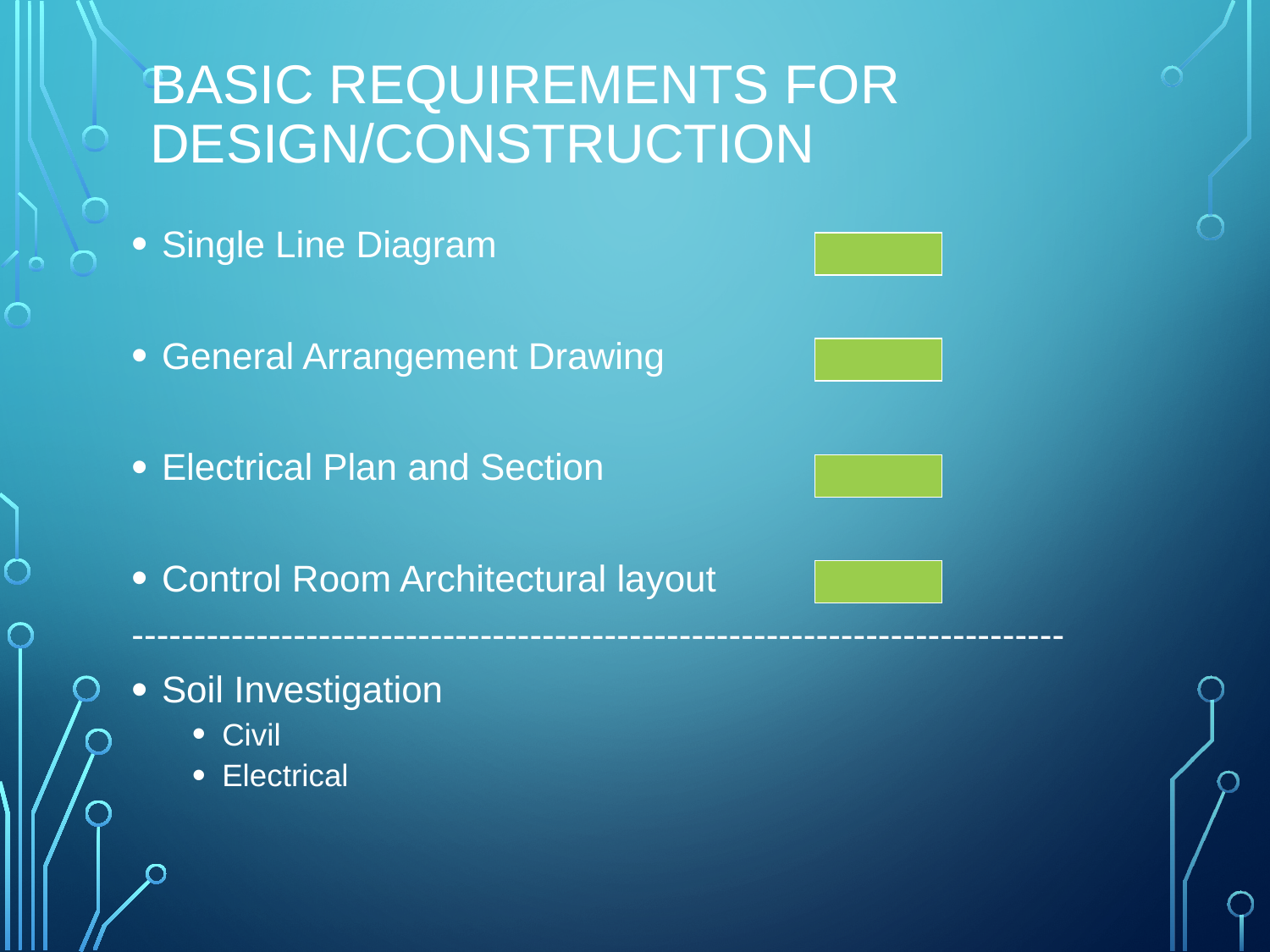

# Basic Requirements for design/construction
Single Line Diagram

General Arrangement Drawing

Electrical Plan and Section

Control Room Architectural layout
---------------------------------------------------------------------------
Soil Investigation
Civil
Electrical